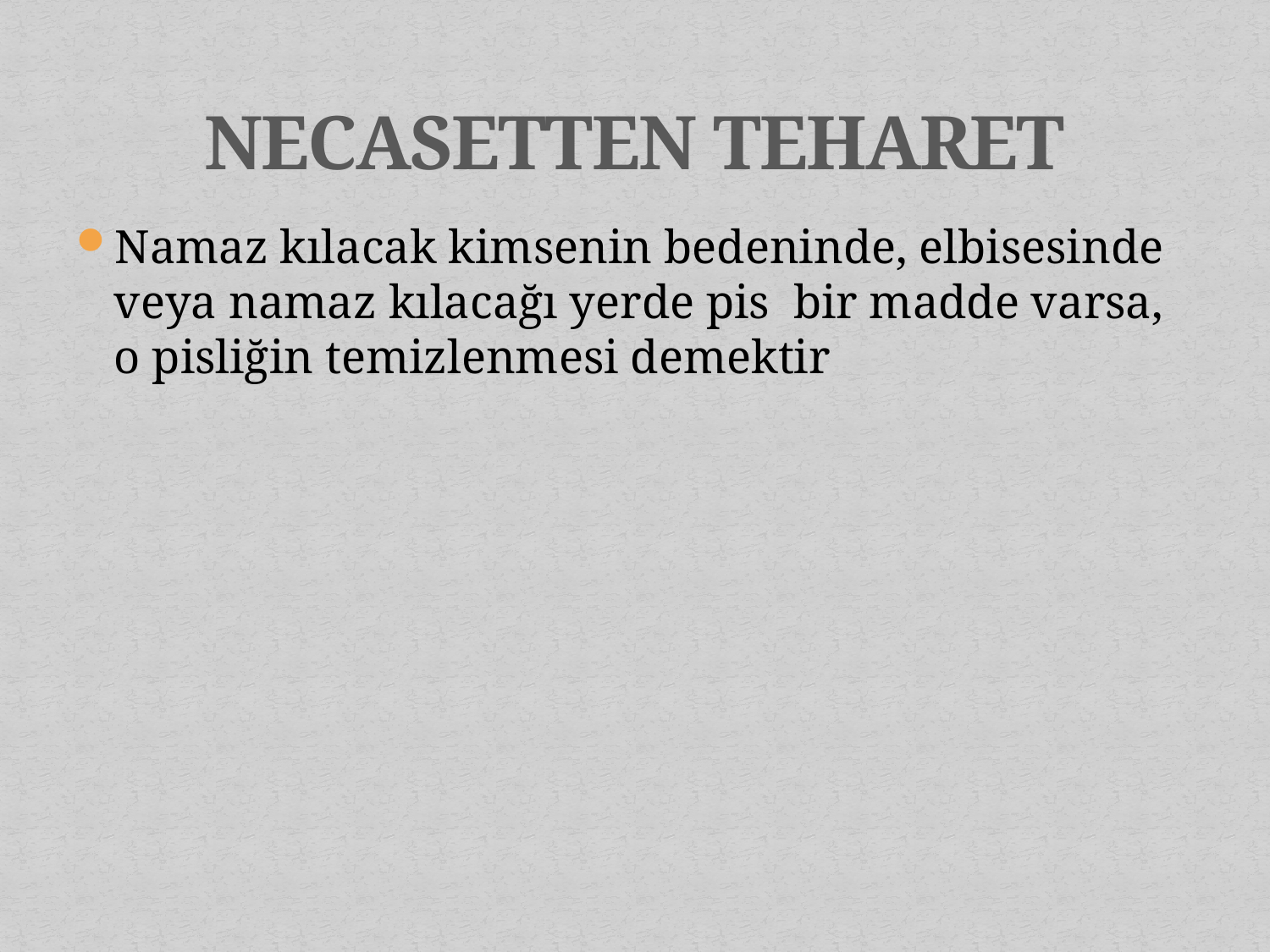

# NECASETTEN TEHARET
Namaz kılacak kimsenin bedeninde, elbisesinde veya namaz kılacağı yerde pis  bir madde varsa, o pisliğin temizlenmesi demektir